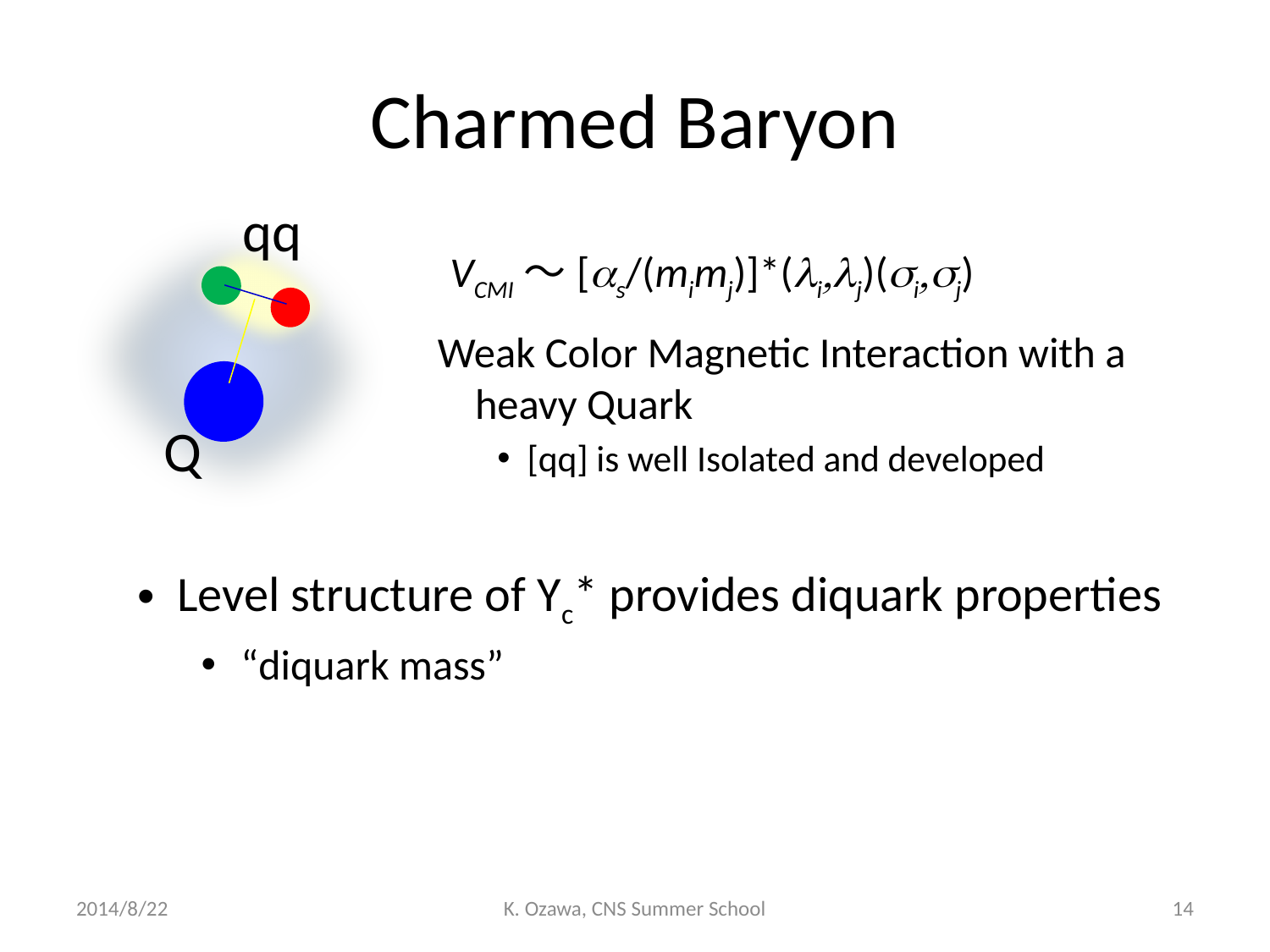

# Charmed Baryon
qq
Q

VCMI～[αs/(mimj)]*(λi,λj)(σi,σj)
Weak Color Magnetic Interaction with a heavy Quark
[qq] is well Isolated and developed
Level structure of Yc* provides diquark properties
“diquark mass”
2014/8/22
K. Ozawa, CNS Summer School
14